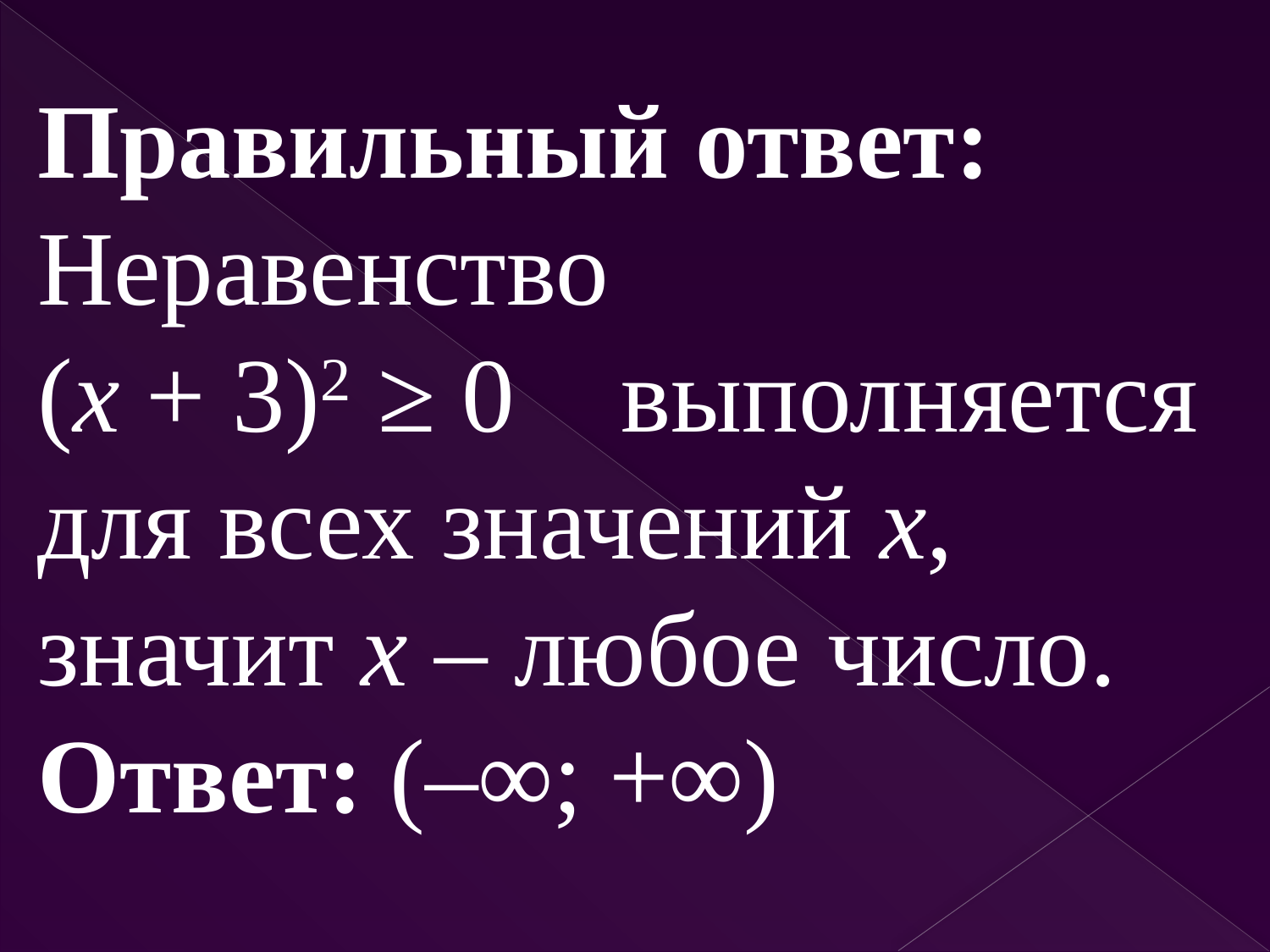

Правильный ответ: Неравенство
(х + 3)2 ≥ 0    выполняется для всех значений х, значит х – любое число.
Ответ: (–∞; +∞)